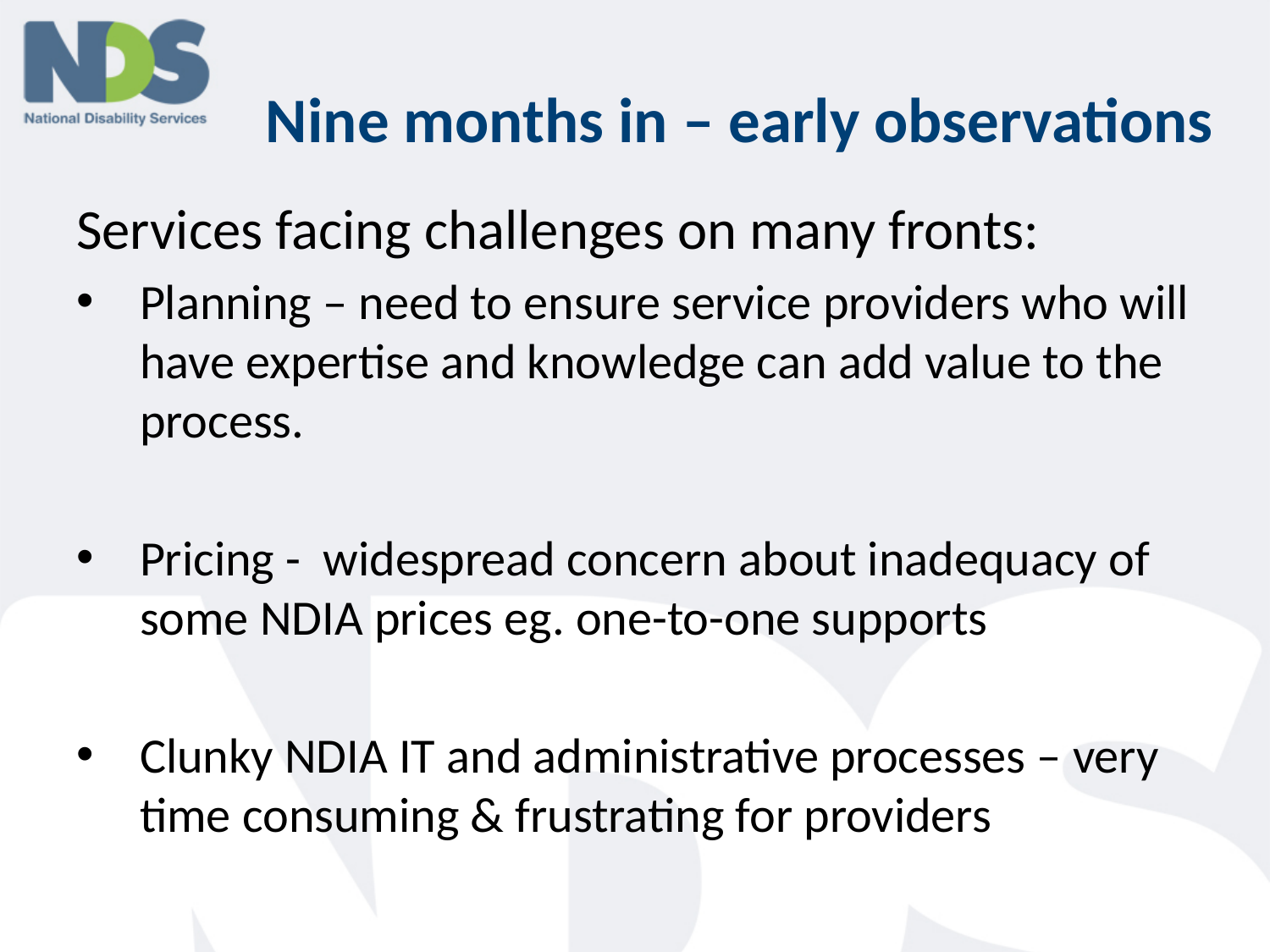

# Nine months in – early observations
Services facing challenges on many fronts:
Planning – need to ensure service providers who will have expertise and knowledge can add value to the process.

Pricing -  widespread concern about inadequacy of some NDIA prices eg. one-to-one supports

Clunky NDIA IT and administrative processes – very time consuming & frustrating for providers